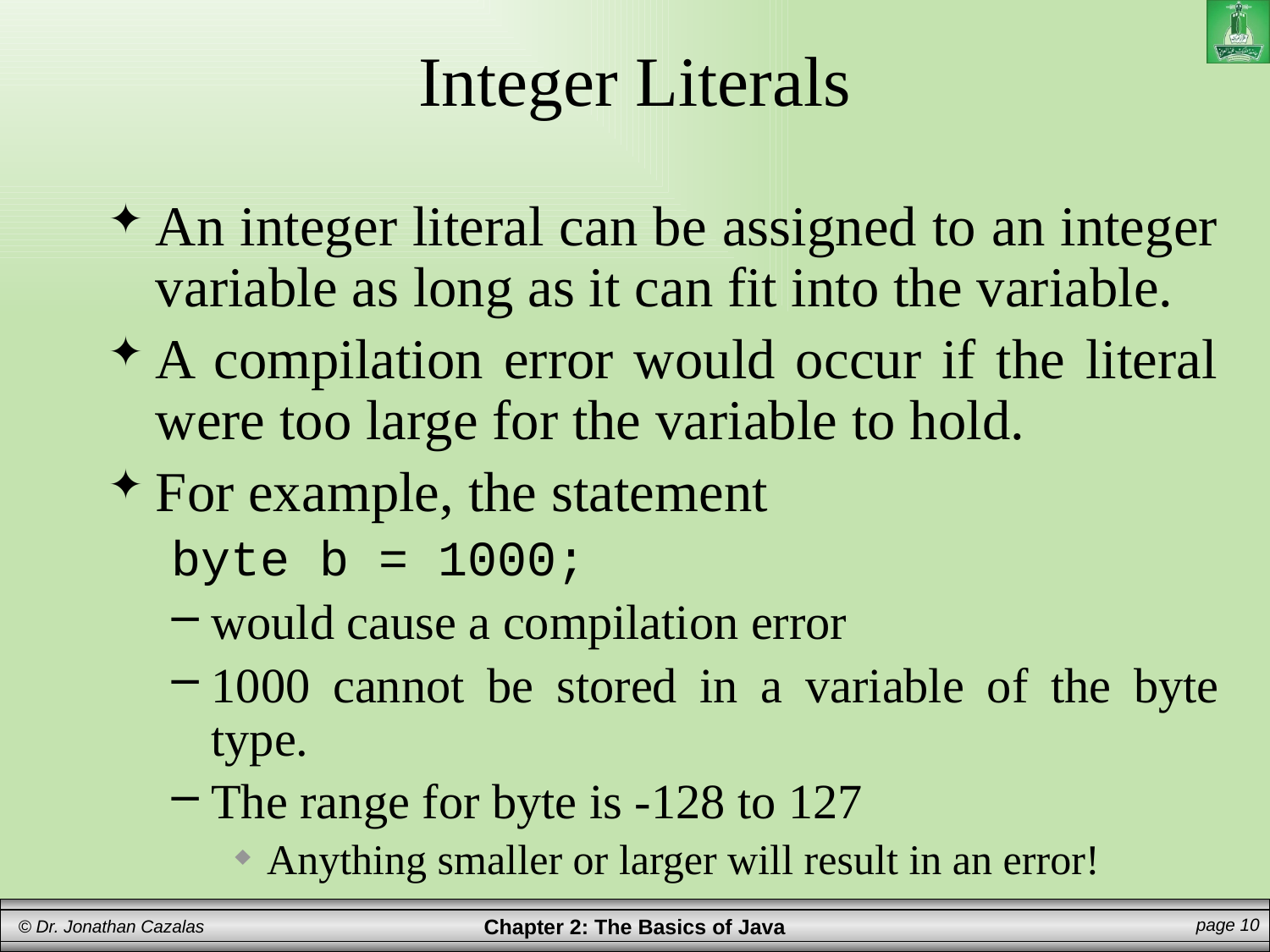

# Integer Literals
An integer literal can be assigned to an integer variable as long as it can fit into the variable.
A compilation error would occur if the literal were too large for the variable to hold.
For example, the statement
byte b = 1000;
would cause a compilation error
1000 cannot be stored in a variable of the byte type.
The range for byte is -128 to 127
Anything smaller or larger will result in an error!